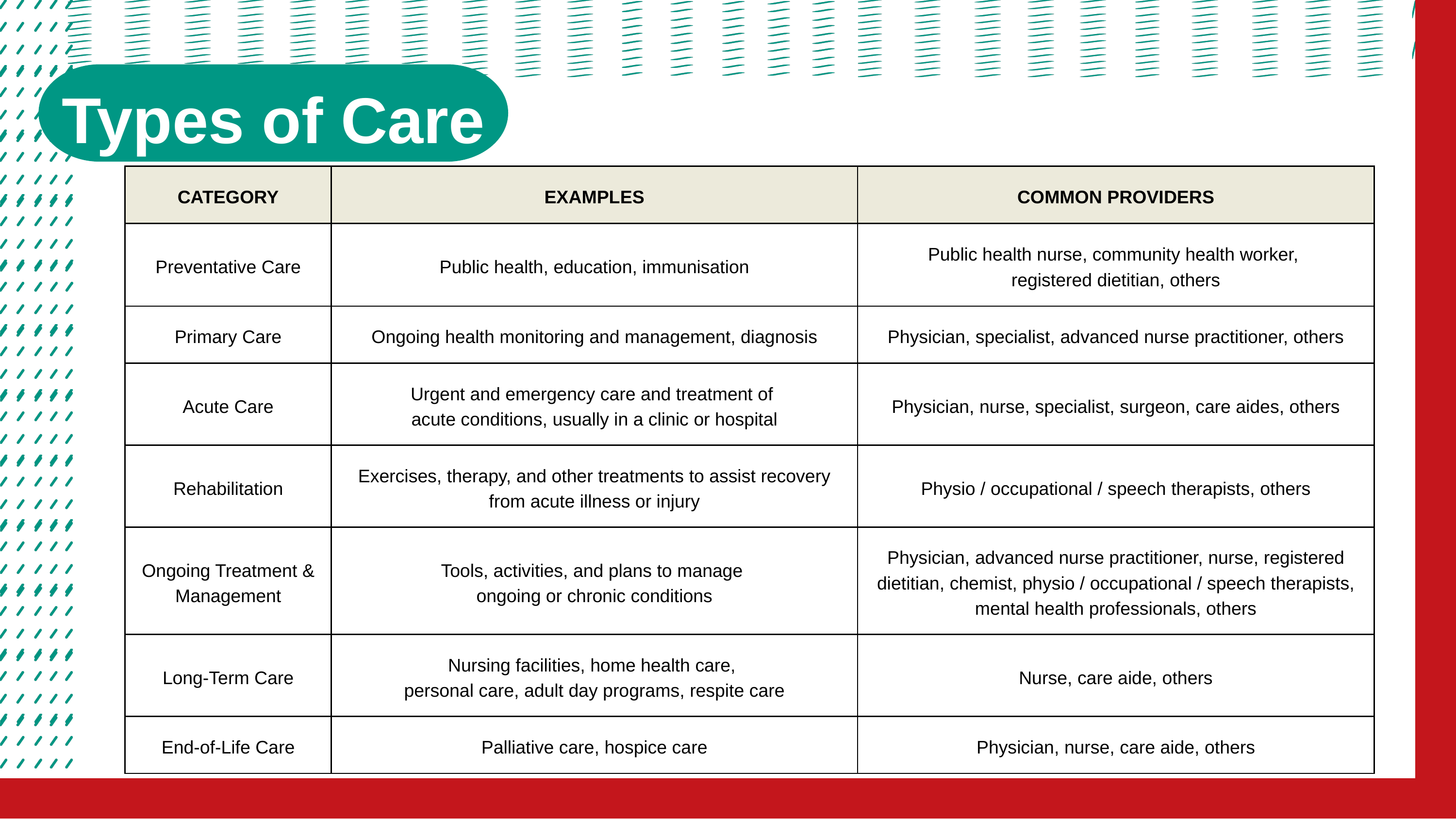

Types of Care
| CATEGORY | EXAMPLES | COMMON PROVIDERS |
| --- | --- | --- |
| Preventative Care | Public health, education, immunisation | Public health nurse, community health worker, registered dietitian, others |
| Primary Care | Ongoing health monitoring and management, diagnosis | Physician, specialist, advanced nurse practitioner, others |
| Acute Care | Urgent and emergency care and treatment of acute conditions, usually in a clinic or hospital | Physician, nurse, specialist, surgeon, care aides, others |
| Rehabilitation | Exercises, therapy, and other treatments to assist recovery from acute illness or injury | Physio / occupational / speech therapists, others |
| Ongoing Treatment & Management | Tools, activities, and plans to manage ongoing or chronic conditions | Physician, advanced nurse practitioner, nurse, registered dietitian, chemist, physio / occupational / speech therapists, mental health professionals, others |
| Long-Term Care | Nursing facilities, home health care, personal care, adult day programs, respite care | Nurse, care aide, others |
| End-of-Life Care | Palliative care, hospice care | Physician, nurse, care aide, others |